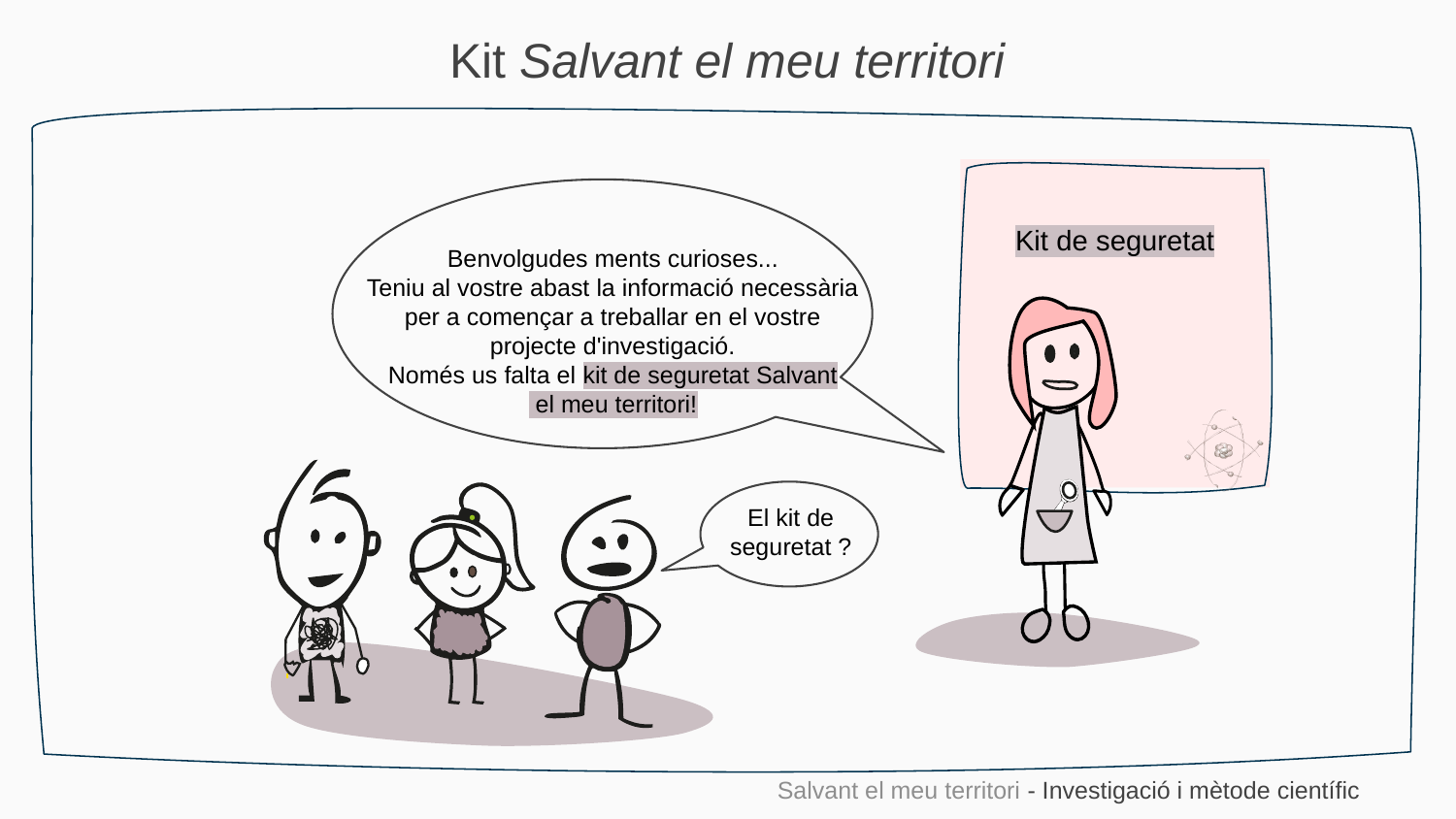

Kit Salvant el meu territori

Kit de seguretat

Benvolgudes ments curioses...
Teniu al vostre abast la informació necessària
per a començar a treballar en el vostre
projecte d'investigació.
Només us falta el kit de seguretat Salvant
 el meu territori!

El kit de seguretat ?

Salvant el meu territori - Investigació i mètode científic